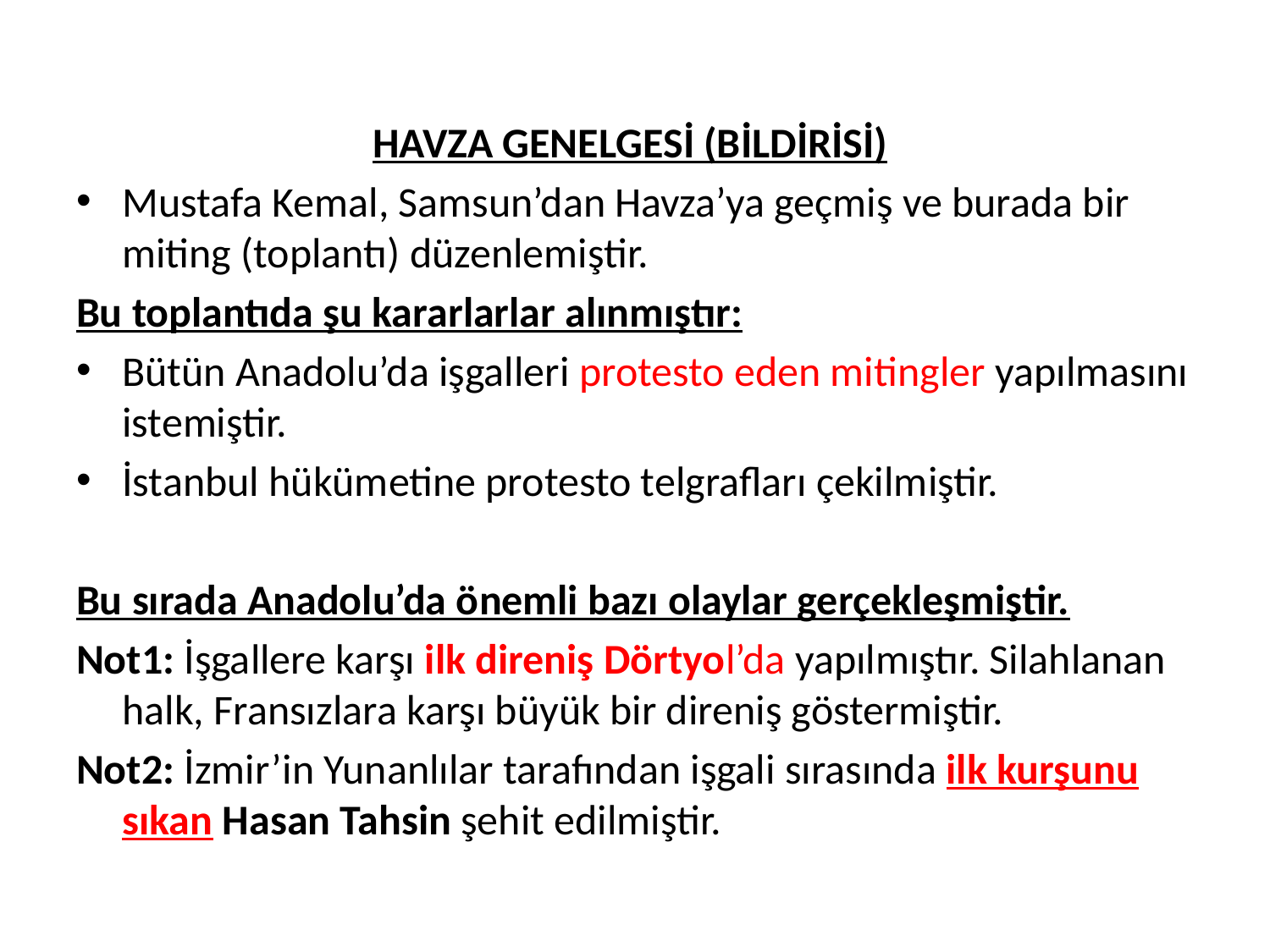

HAVZA GENELGESİ (BİLDİRİSİ)
Mustafa Kemal, Samsun’dan Havza’ya geçmiş ve burada bir miting (toplantı) düzenlemiştir.
Bu toplantıda şu kararlarlar alınmıştır:
Bütün Anadolu’da işgalleri protesto eden mitingler yapılmasını istemiştir.
İstanbul hükümetine protesto telgrafları çekilmiştir.

Bu sırada Anadolu’da önemli bazı olaylar gerçekleşmiştir.
Not1: İşgallere karşı ilk direniş Dörtyol’da yapılmıştır. Silahlanan halk, Fransızlara karşı büyük bir direniş göstermiştir.
Not2: İzmir’in Yunanlılar tarafından işgali sırasında ilk kurşunu sıkan Hasan Tahsin şehit edilmiştir.